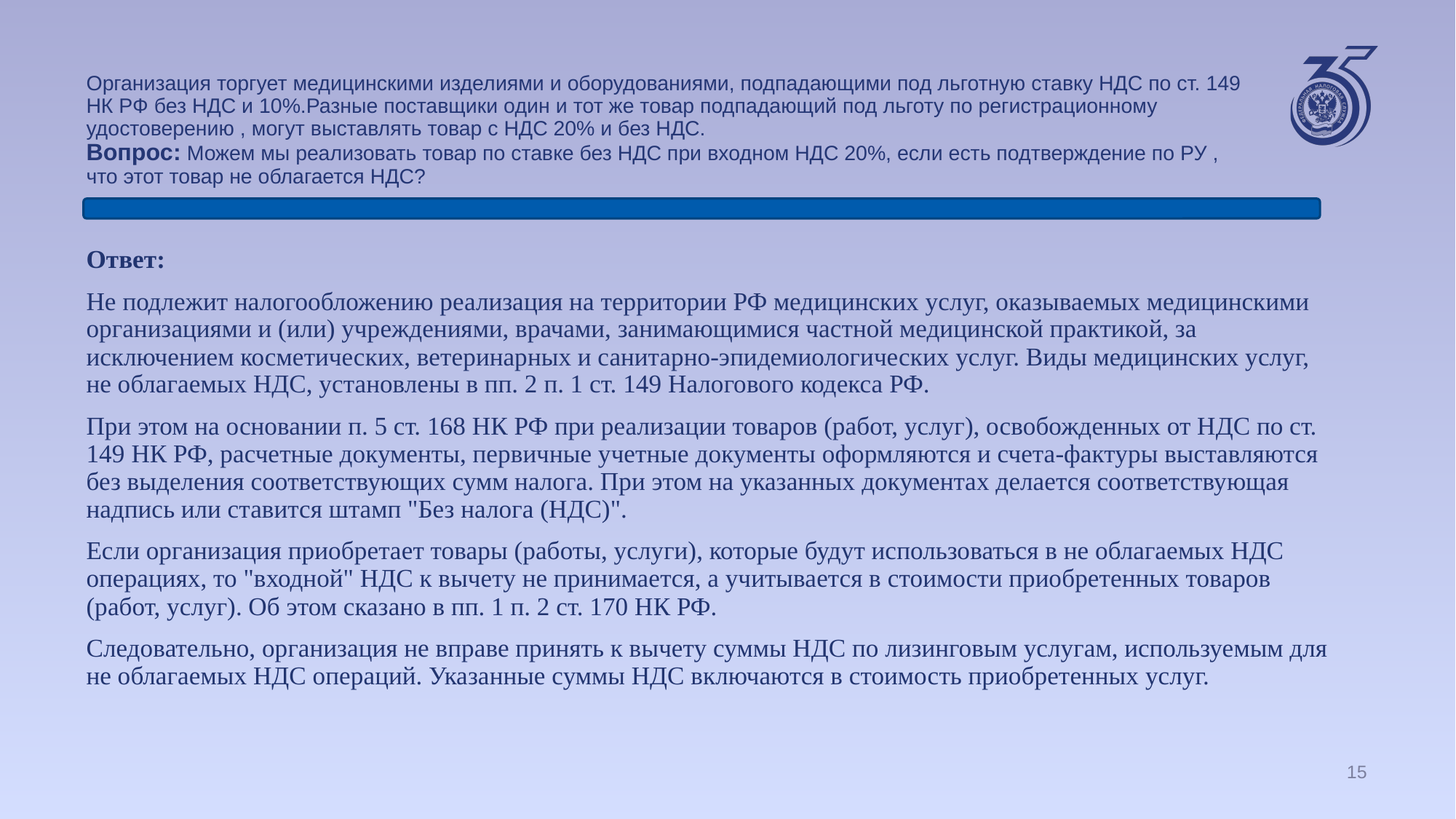

# Организация торгует медицинскими изделиями и оборудованиями, подпадающими под льготную ставку НДС по ст. 149 НК РФ без НДС и 10%.Разные поставщики один и тот же товар подпадающий под льготу по регистрационному удостоверению , могут выставлять товар с НДС 20% и без НДС. Вопрос: Можем мы реализовать товар по ставке без НДС при входном НДС 20%, если есть подтверждение по РУ , что этот товар не облагается НДС?

Ответ:
Не подлежит налогообложению реализация на территории РФ медицинских услуг, оказываемых медицинскими организациями и (или) учреждениями, врачами, занимающимися частной медицинской практикой, за исключением косметических, ветеринарных и санитарно-эпидемиологических услуг. Виды медицинских услуг, не облагаемых НДС, установлены в пп. 2 п. 1 ст. 149 Налогового кодекса РФ.
При этом на основании п. 5 ст. 168 НК РФ при реализации товаров (работ, услуг), освобожденных от НДС по ст. 149 НК РФ, расчетные документы, первичные учетные документы оформляются и счета-фактуры выставляются без выделения соответствующих сумм налога. При этом на указанных документах делается соответствующая надпись или ставится штамп "Без налога (НДС)".
Если организация приобретает товары (работы, услуги), которые будут использоваться в не облагаемых НДС операциях, то "входной" НДС к вычету не принимается, а учитывается в стоимости приобретенных товаров (работ, услуг). Об этом сказано в пп. 1 п. 2 ст. 170 НК РФ.
Следовательно, организация не вправе принять к вычету суммы НДС по лизинговым услугам, используемым для не облагаемых НДС операций. Указанные суммы НДС включаются в стоимость приобретенных услуг.

15